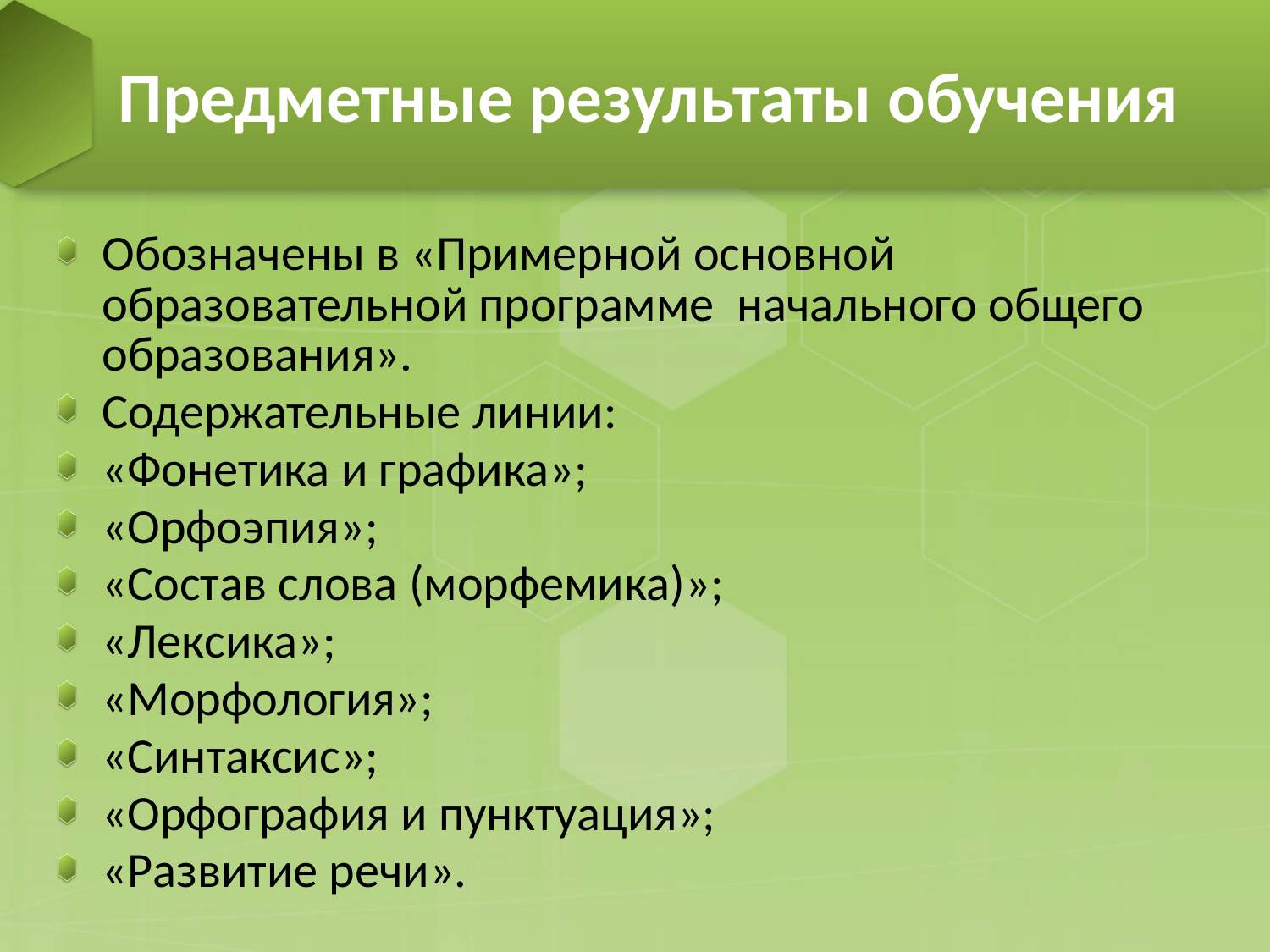

# Предметные результаты обучения
Обозначены в «Примерной основной образовательной программе  начального общего образования».
Содержательные линии:
«Фонетика и графика»;
«Орфоэпия»;
«Состав слова (морфемика)»;
«Лексика»;
«Морфология»;
«Синтаксис»;
«Орфография и пунктуация»;
«Развитие речи».